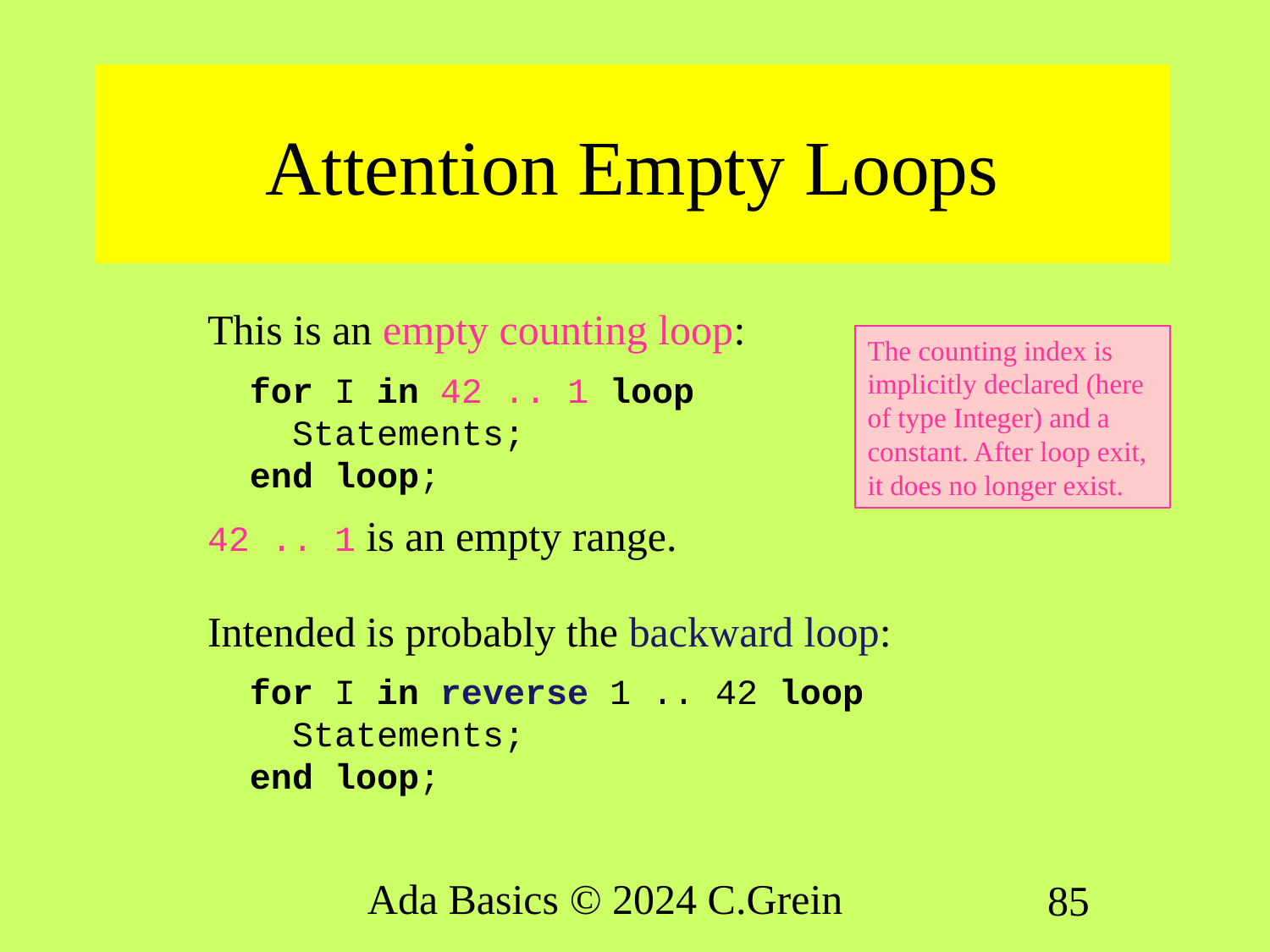

# Attention Empty Loops
This is an empty counting loop:
  for I in 42 .. 1 loop
    Statements;
  end loop;
42 .. 1 is an empty range.

Intended is probably the backward loop:
  for I in reverse 1 .. 42 loop
    Statements;
  end loop;
The counting index is implicitly declared (here of type Integer) and a constant. After loop exit, it does no longer exist.
Ada Basics © 2024 C.Grein
85